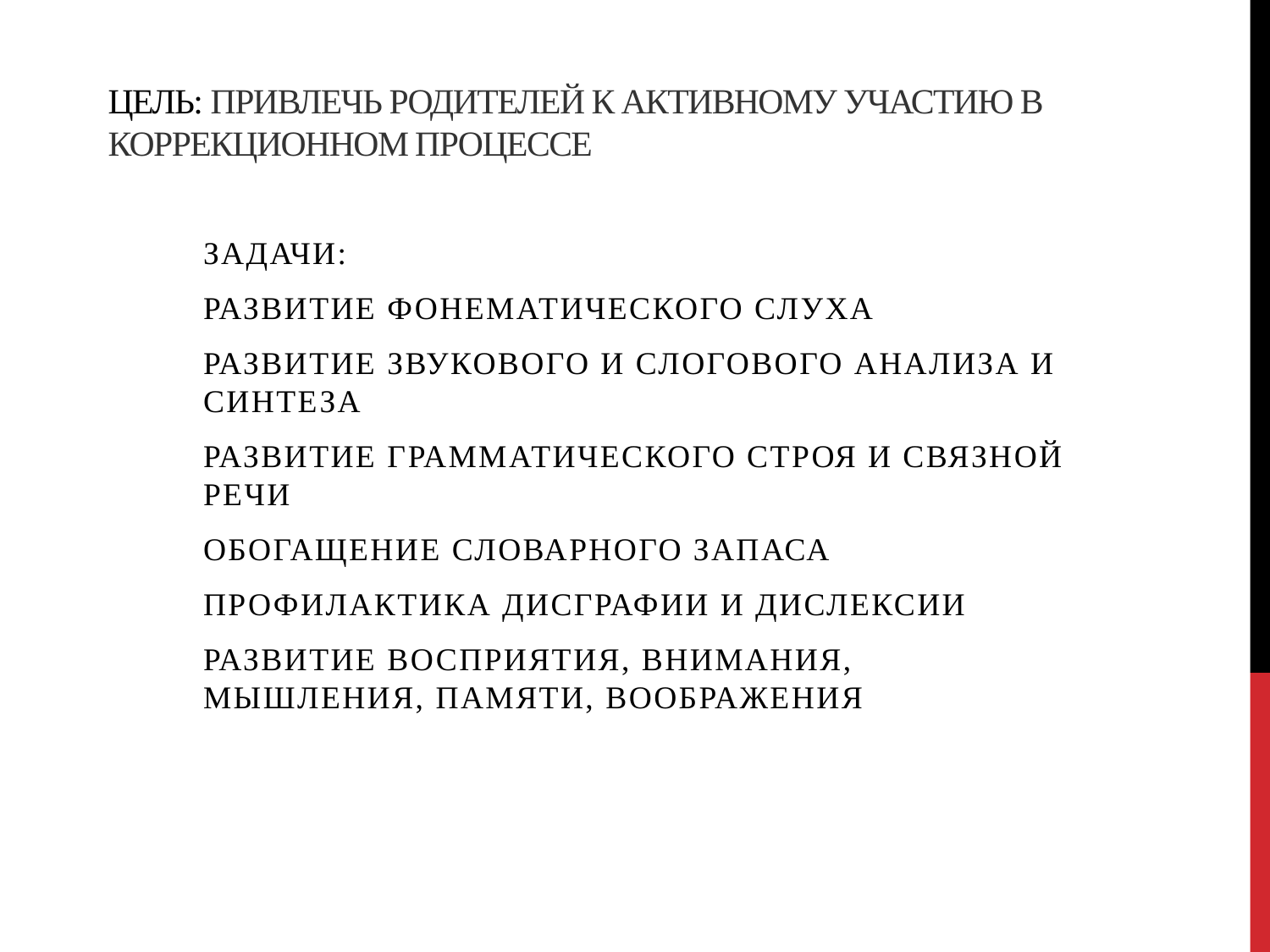

# Цель: привлечь родителей к активному участию в коррекционном процессе
Задачи:
Развитие фонематического слуха
Развитие звукового и слогового анализа и синтеза
Развитие грамматического строя и связной речи
Обогащение словарного запаса
Профилактика дисграфии и дислексии
Развитие восприятия, внимания, мышления, памяти, воображения